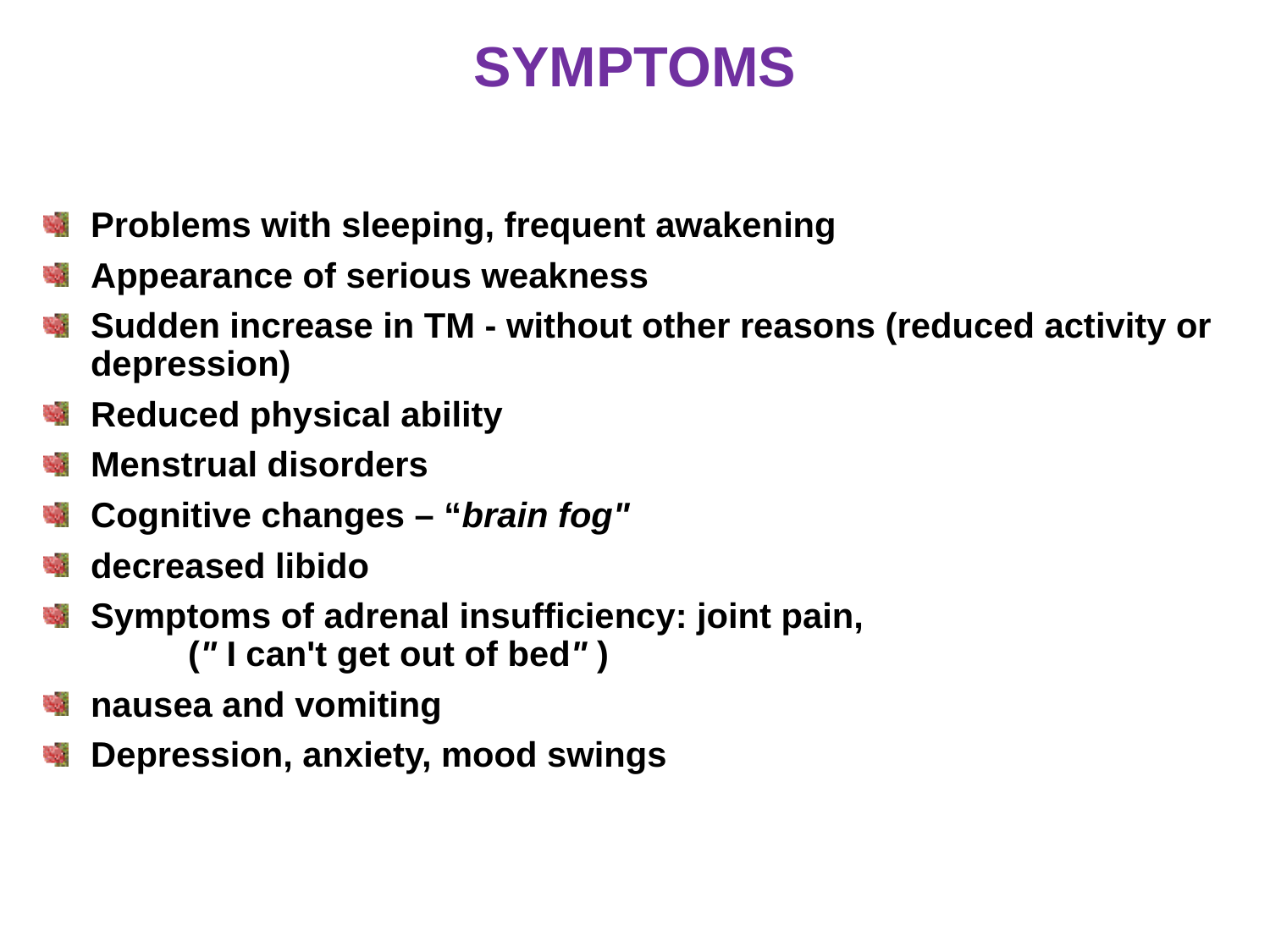

# SYMPTOMS

Problems with sleeping, frequent awakening
Appearance of serious weakness
Sudden increase in TM - without other reasons (reduced activity or depression)
Reduced physical ability
Menstrual disorders
Cognitive changes – “brain fog"
decreased libido
Symptoms of adrenal insufficiency: joint pain, 			             (" I can't get out of bed" )
nausea and vomiting
Depression, anxiety, mood swings